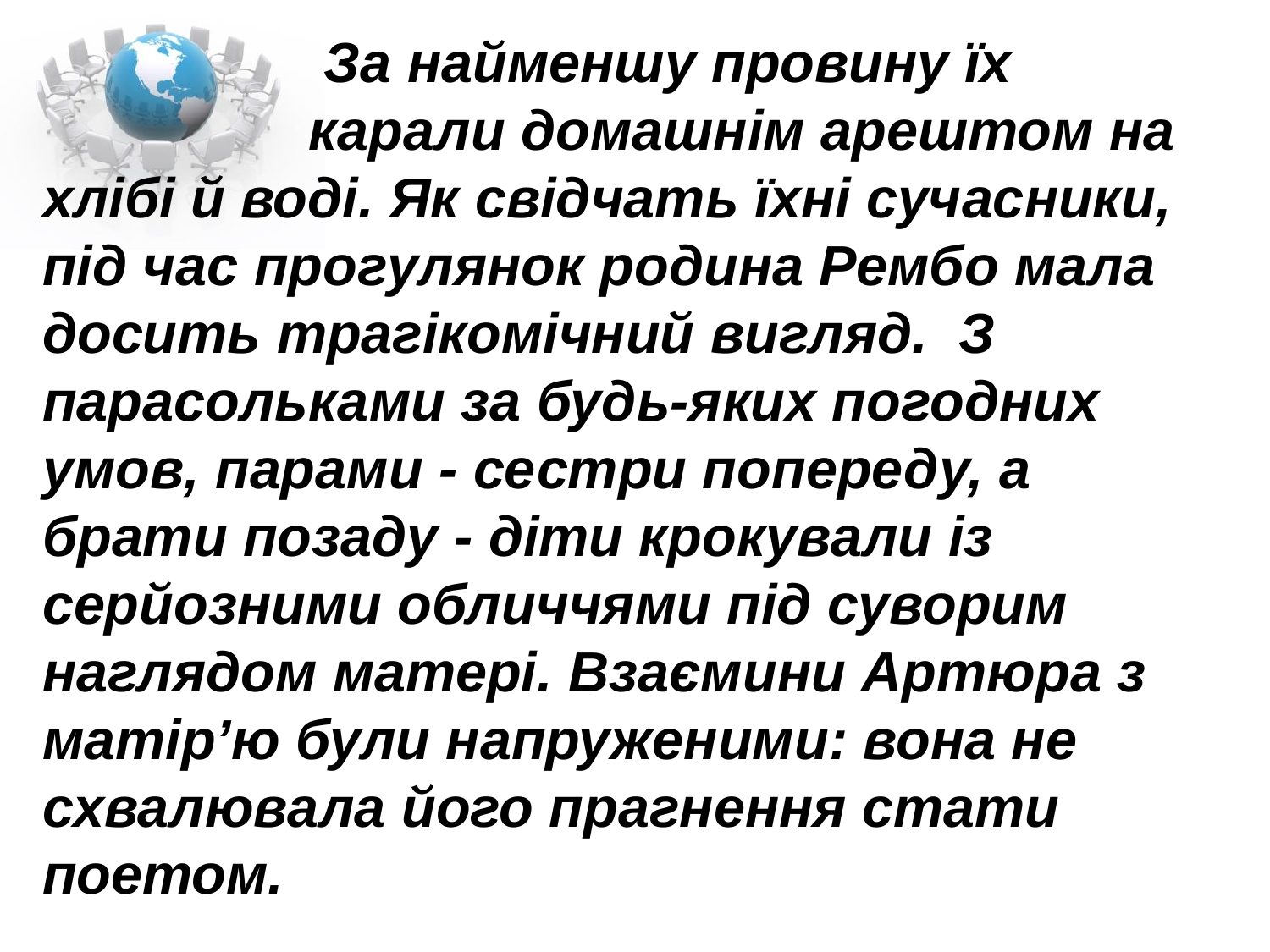

За найменшу провину їх
                 карали домашнім арештом на хлібі й воді. Як свідчать їхні сучасники, під час прогулянок родина Рембо мала досить трагікомічний вигляд.  З парасольками за будь-яких погодних умов, парами - сестри попереду, а брати позаду - діти крокували із серйозними обличчями під суворим наглядом матері. Взаємини Артюра з матір’ю були напруженими: вона не схвалювала його прагнення стати поетом.